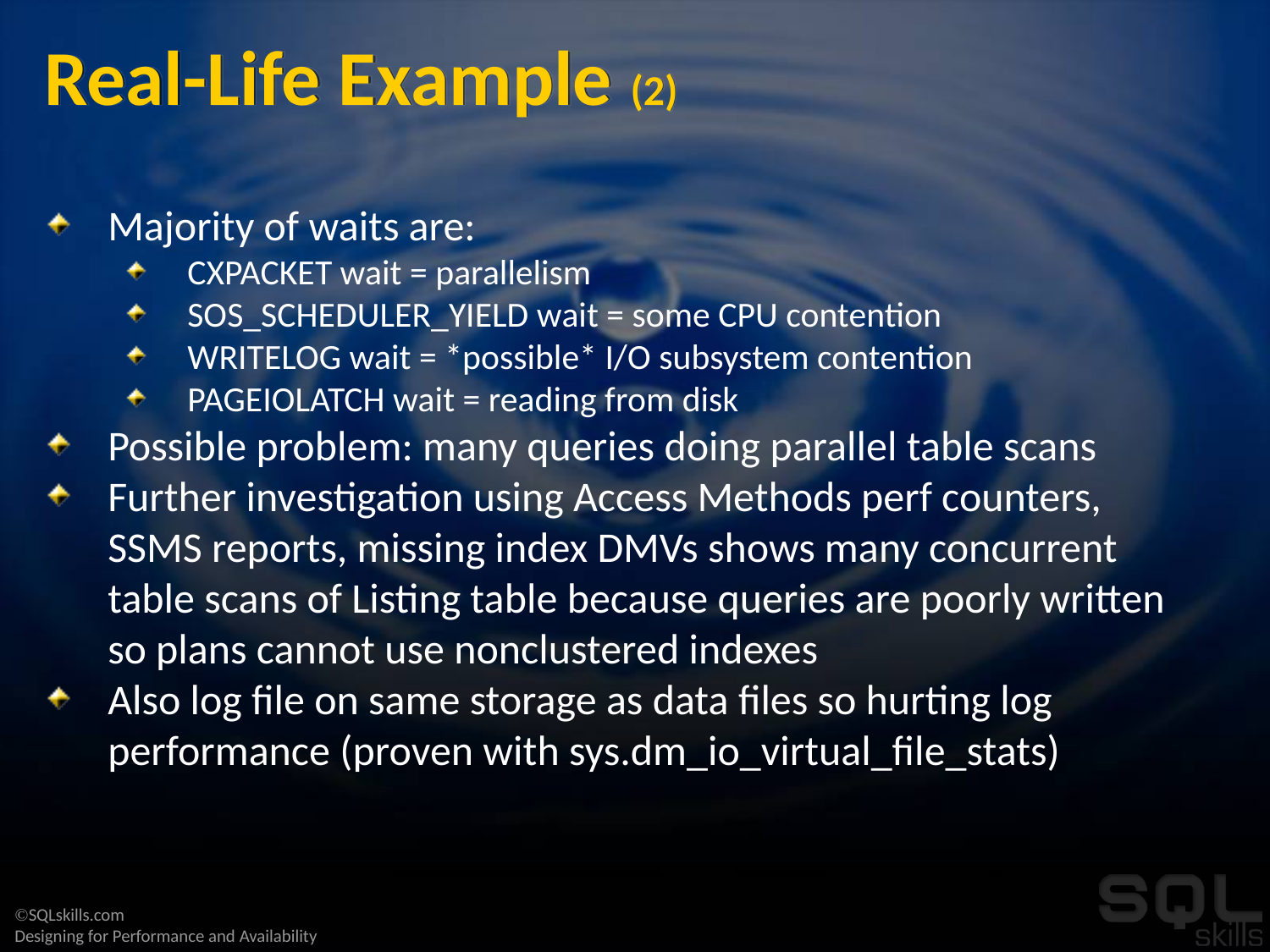

# Real-Life Example (2)
Majority of waits are:
CXPACKET wait = parallelism
SOS_SCHEDULER_YIELD wait = some CPU contention
WRITELOG wait = *possible* I/O subsystem contention
PAGEIOLATCH wait = reading from disk
Possible problem: many queries doing parallel table scans
Further investigation using Access Methods perf counters, SSMS reports, missing index DMVs shows many concurrent table scans of Listing table because queries are poorly written so plans cannot use nonclustered indexes
Also log file on same storage as data files so hurting log performance (proven with sys.dm_io_virtual_file_stats)